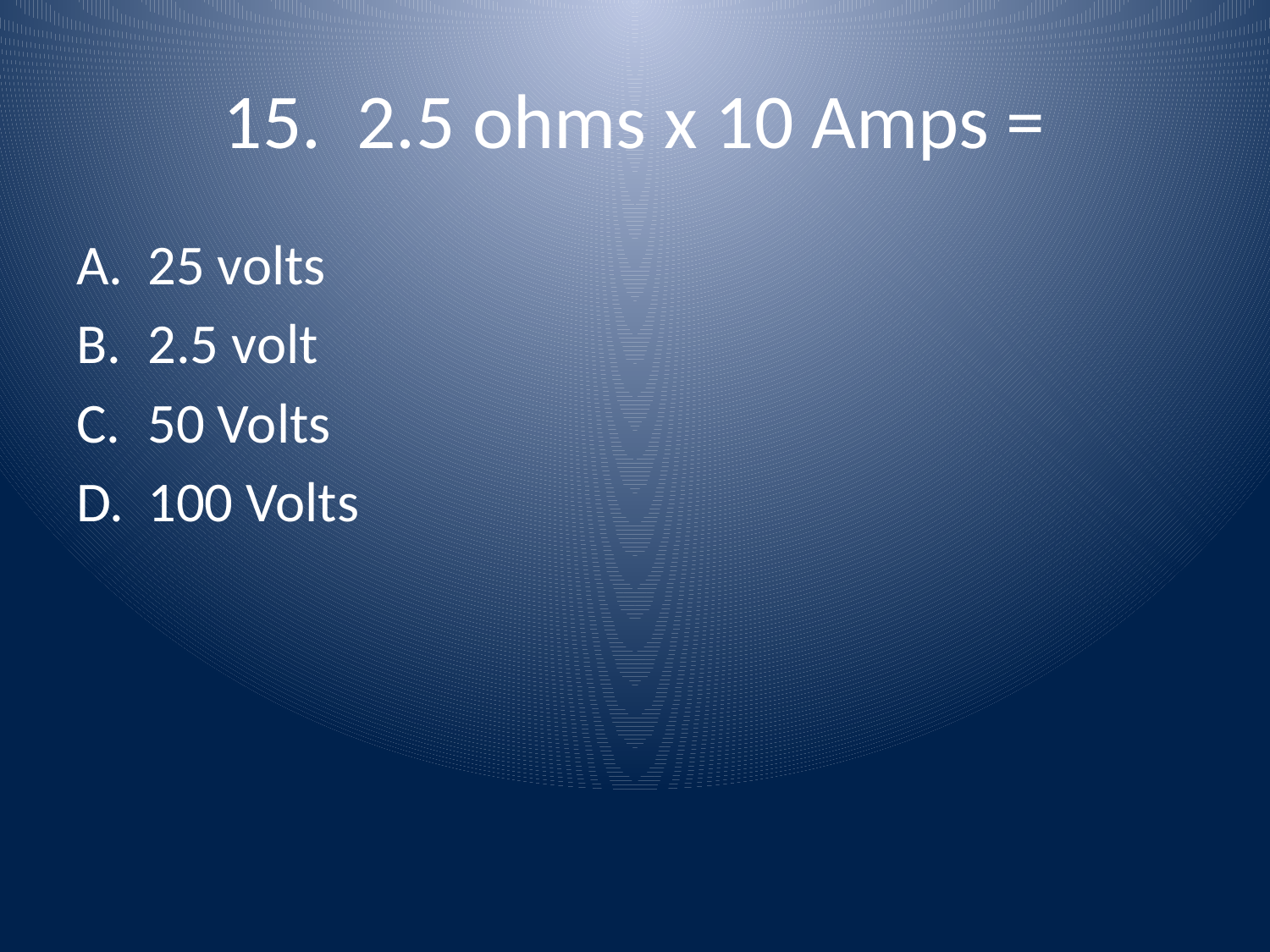

# 15.  2.5 ohms x 10 Amps =
25 volts
2.5 volt
50 Volts
100 Volts